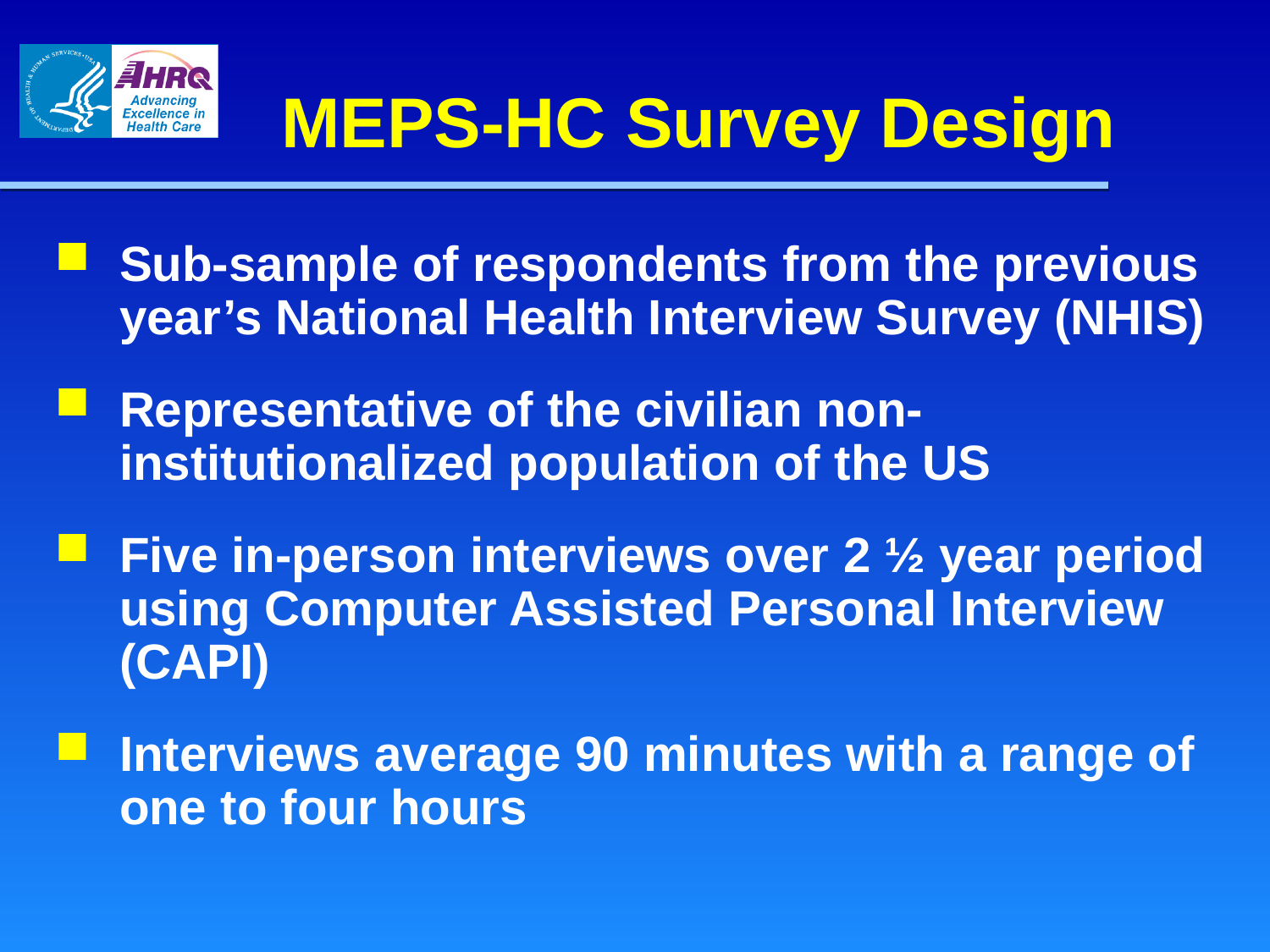

# MEPS-HC Survey Design
Sub-sample of respondents from the previous year’s National Health Interview Survey (NHIS)

Representative of the civilian non-institutionalized population of the US

Five in-person interviews over 2 ½ year period using Computer Assisted Personal Interview (CAPI)

Interviews average 90 minutes with a range of one to four hours